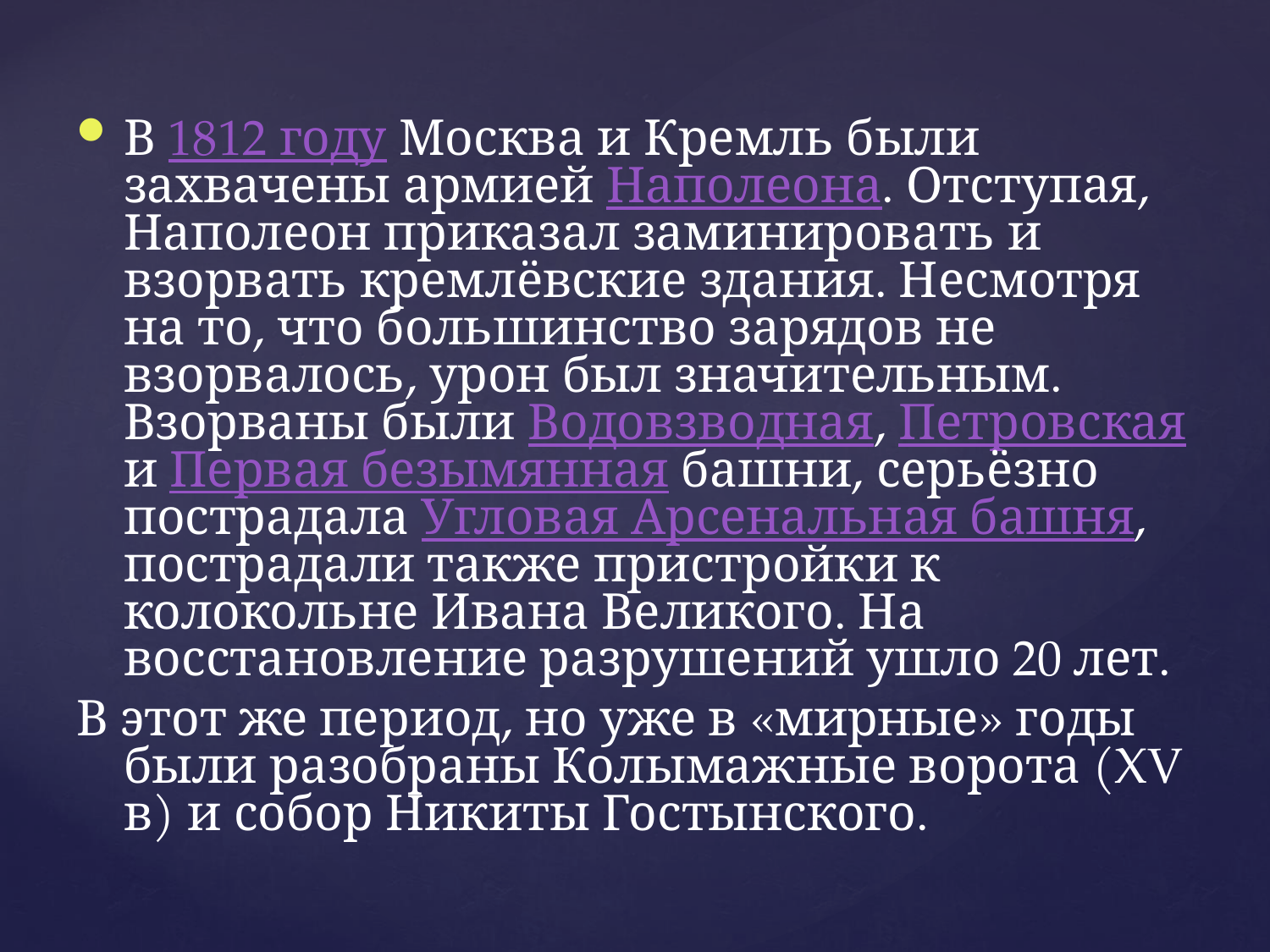

В 1812 году Москва и Кремль были захвачены армией Наполеона. Отступая, Наполеон приказал заминировать и взорвать кремлёвские здания. Несмотря на то, что большинство зарядов не взорвалось, урон был значительным. Взорваны были Водовзводная, Петровская и Первая безымянная башни, серьёзно пострадала Угловая Арсенальная башня, пострадали также пристройки к колокольне Ивана Великого. На восстановление разрушений ушло 20 лет.
В этот же период, но уже в «мирные» годы были разобраны Колымажные ворота (XV в) и собор Никиты Гостынского.